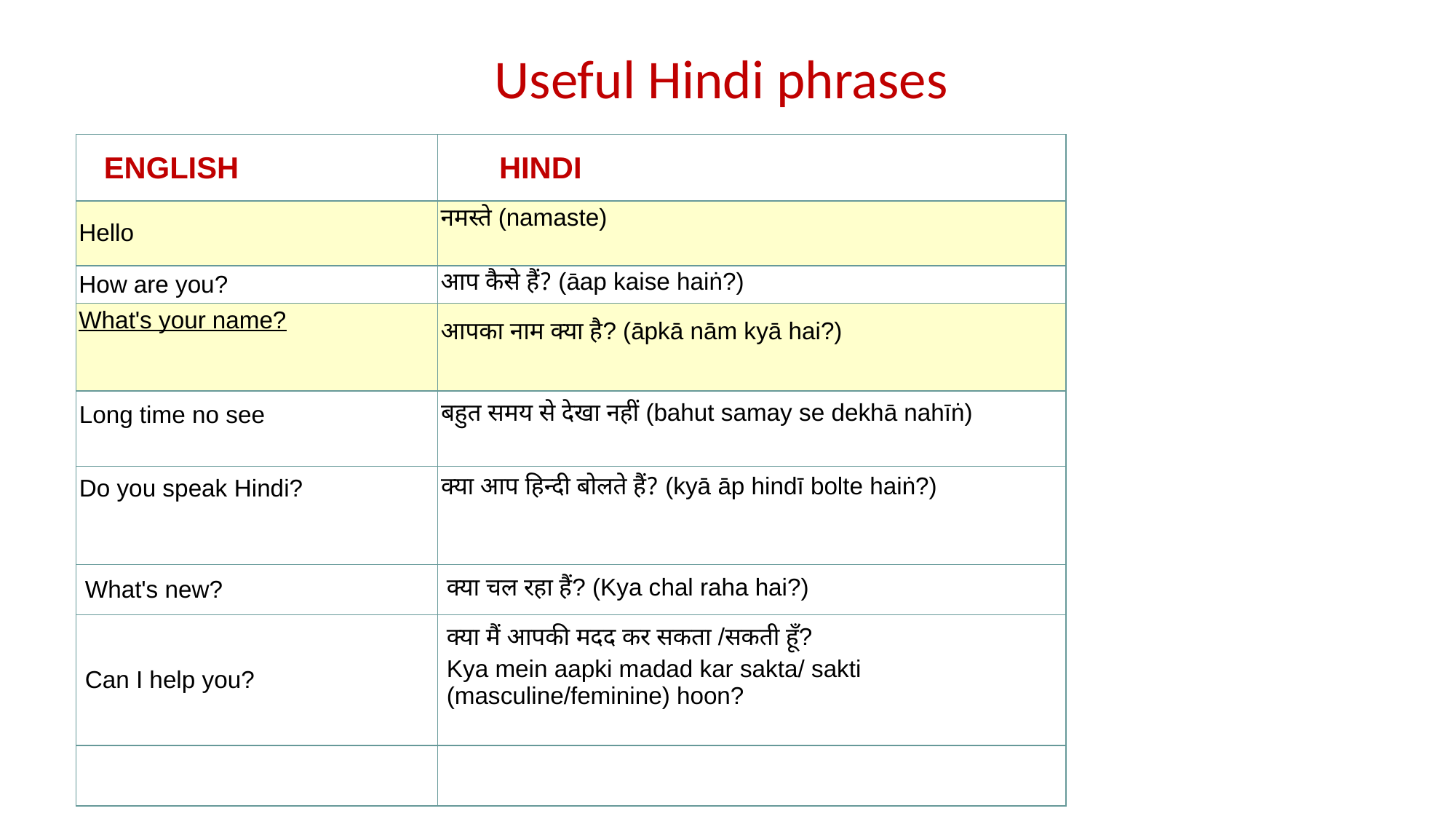

# Useful Hindi phrases
| ENGLISH | HINDI |
| --- | --- |
| Hello | नमस्ते (namaste) |
| How are you? | आप कैसे हैं? (āap kaise haiṅ?) |
| What's your name? | आपका नाम क्या है? (āpkā nām kyā hai?) |
| Long time no see | बहुत समय से देखा नहीं (bahut samay se dekhā nahīṅ) |
| Do you speak Hindi? | क्या आप हिन्दी बोलते हैं? (kyā āp hindī bolte haiṅ?) |
| What's new? | क्या चल रहा हैं? (Kya chal raha hai?) |
| Can I help you? | क्या मैं आपकी मदद कर सकता /सकती हूँ? Kya mein aapki madad kar sakta/ sakti (masculine/feminine) hoon? |
|  |  |